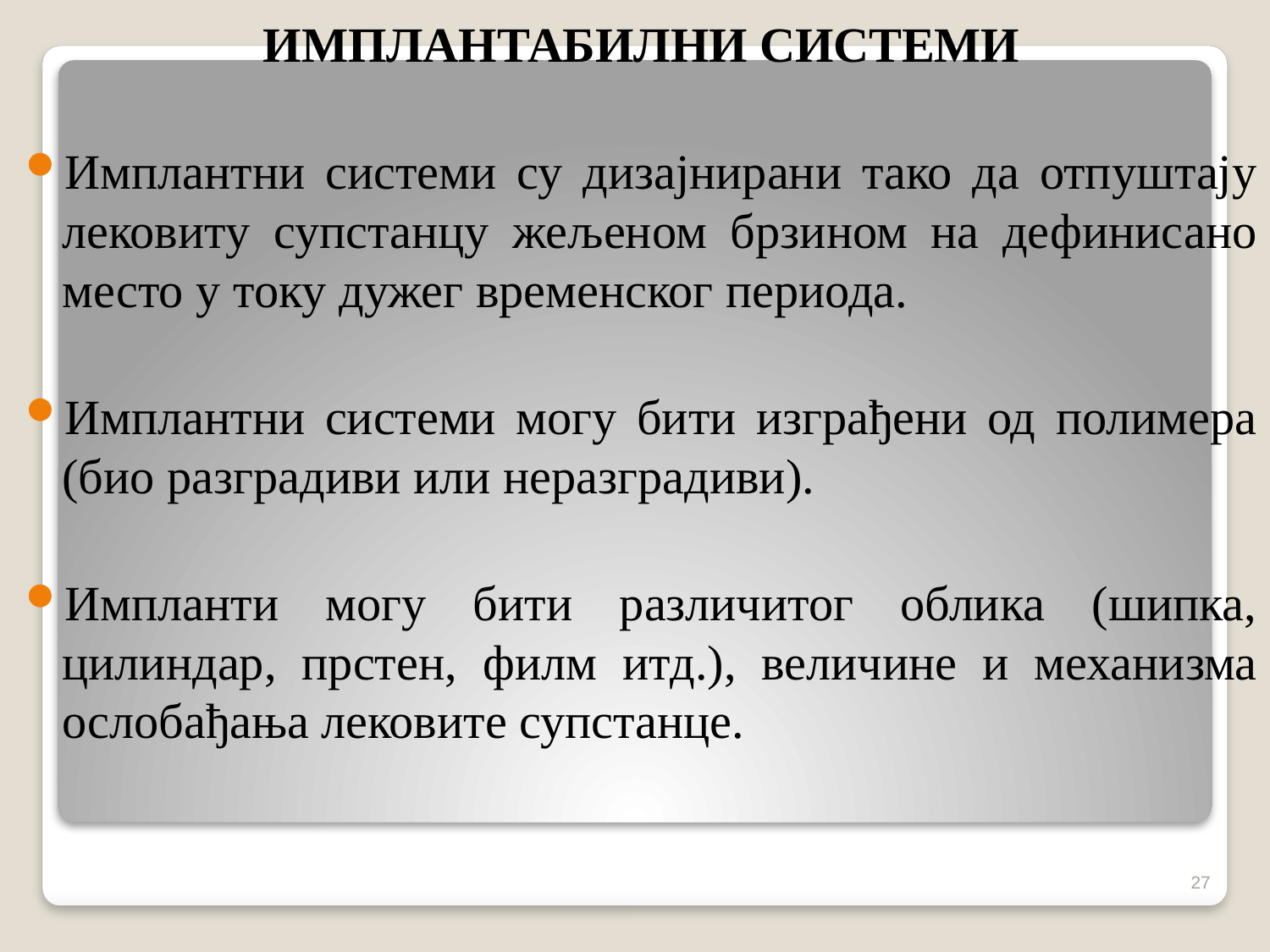

ИМПЛАНТАБИЛНИ СИСТЕМИ

Имплантни системи су дизајнирани тако да отпуштају лековиту супстанцу жељеном брзином на дефинисано место у току дужег временског периода.

Имплантни системи могу бити изграђени од полимера (био разградиви или неразградиви).

Импланти могу бити различитог облика (шипка, цилиндар, прстен, филм итд.), величине и механизма ослобађања лековите супстанце.
27